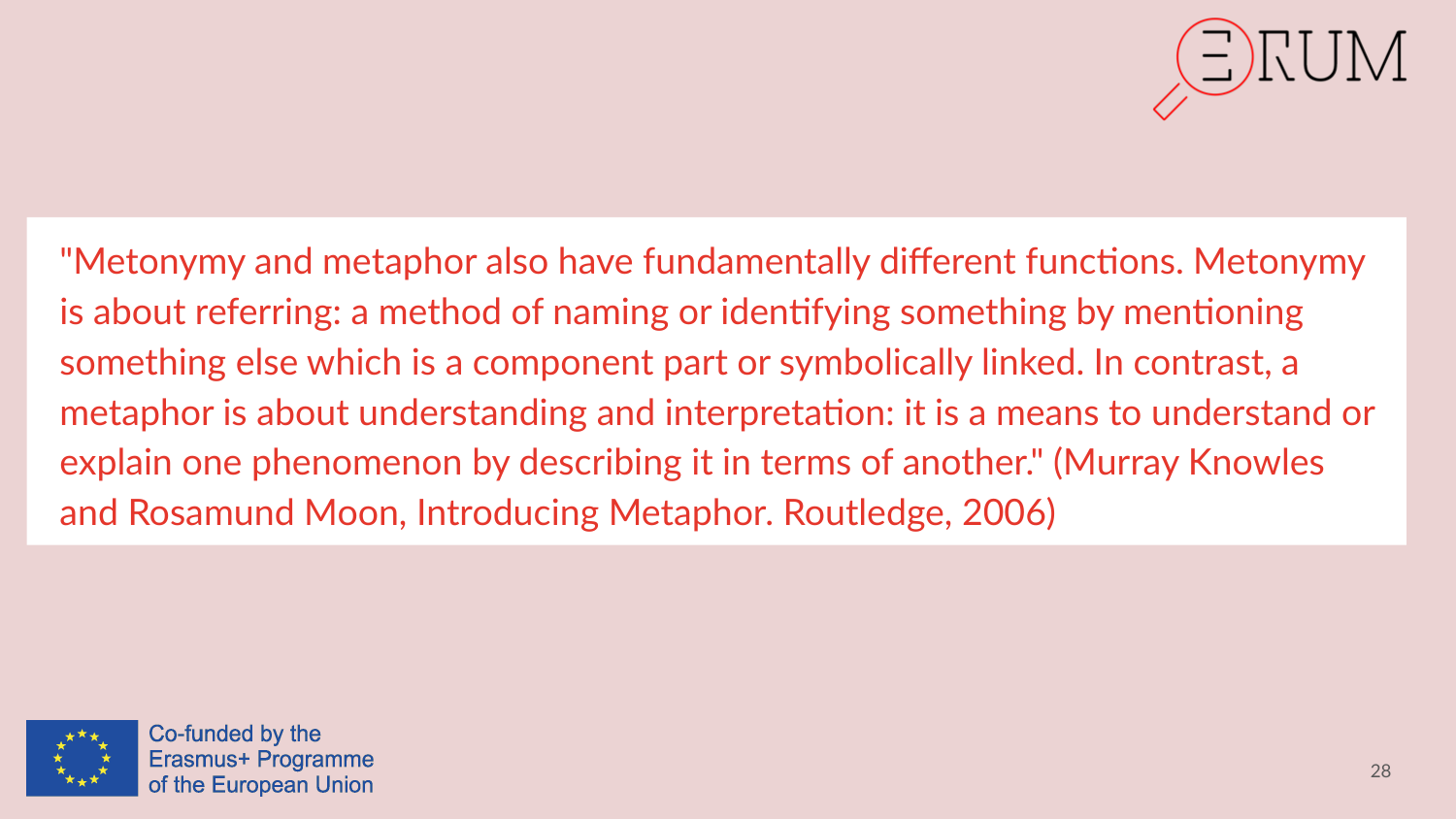

"Metonymy and metaphor also have fundamentally different functions. Metonymy is about referring: a method of naming or identifying something by mentioning something else which is a component part or symbolically linked. In contrast, a metaphor is about understanding and interpretation: it is a means to understand or explain one phenomenon by describing it in terms of another." (Murray Knowles and Rosamund Moon, Introducing Metaphor. Routledge, 2006)

28